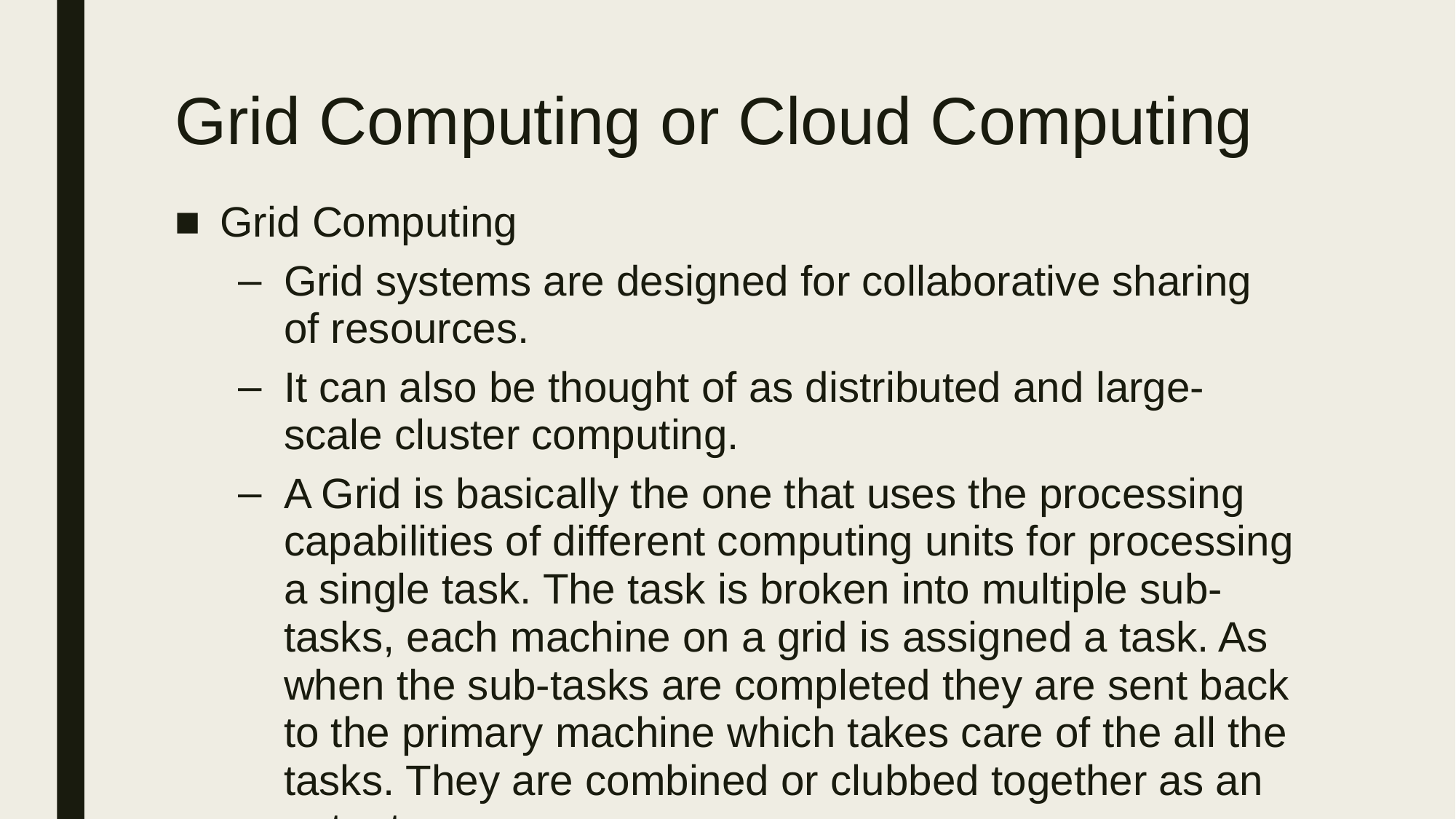

# Grid Computing or Cloud Computing
Grid Computing
Grid systems are designed for collaborative sharing of resources.
It can also be thought of as distributed and large-scale cluster computing.
A Grid is basically the one that uses the processing capabilities of different computing units for processing a single task. The task is broken into multiple sub-tasks, each machine on a grid is assigned a task. As when the sub-tasks are completed they are sent back to the primary machine which takes care of the all the tasks. They are combined or clubbed together as an output.